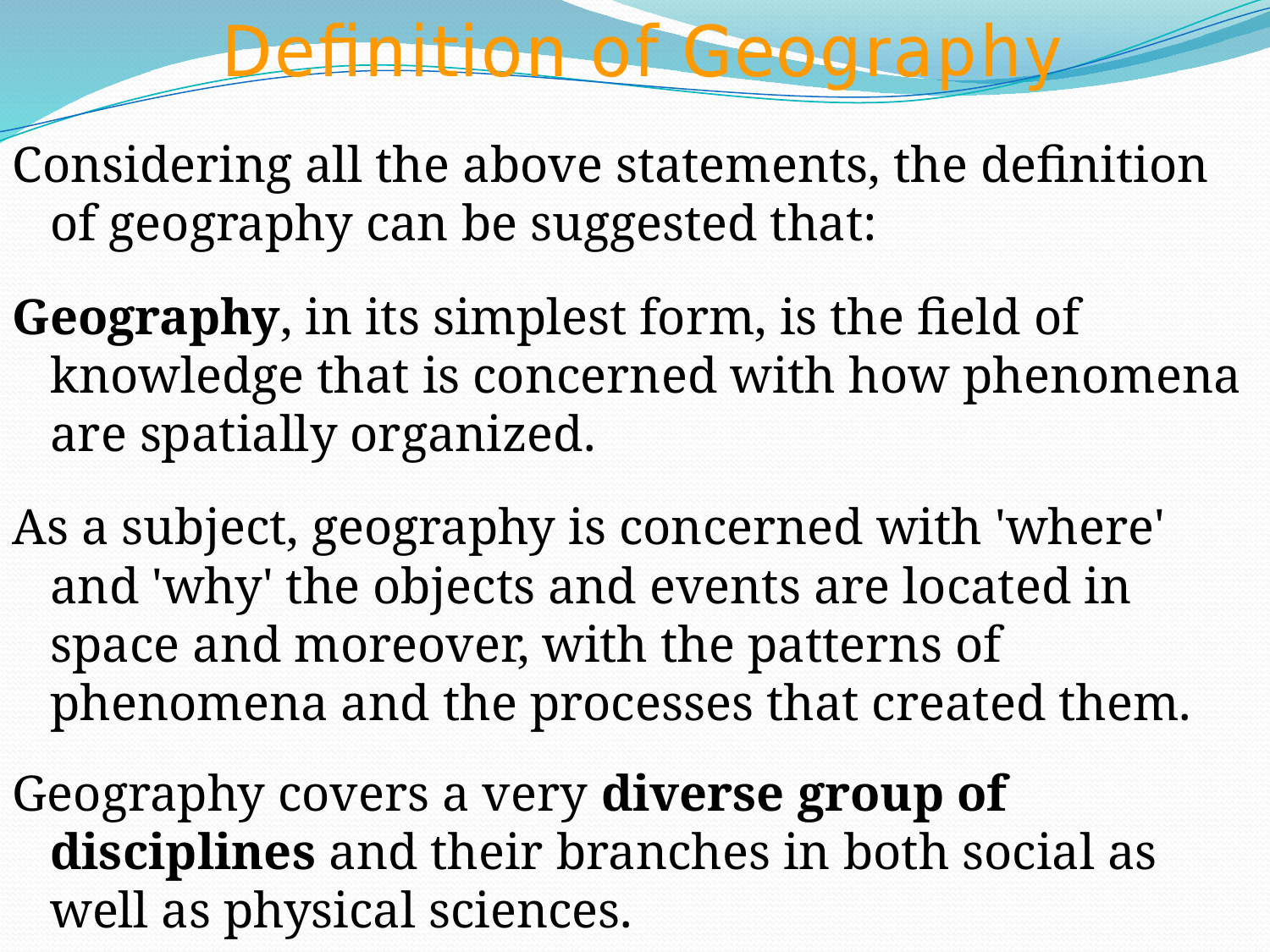

Definition of Geography
Considering all the above statements, the definition of geography can be suggested that:

Geography, in its simplest form, is the field of knowledge that is concerned with how phenomena are spatially organized.

As a subject, geography is concerned with 'where' and 'why' the objects and events are located in space and moreover, with the patterns of phenomena and the processes that created them.

Geography covers a very diverse group of disciplines and their branches in both social as well as physical sciences.